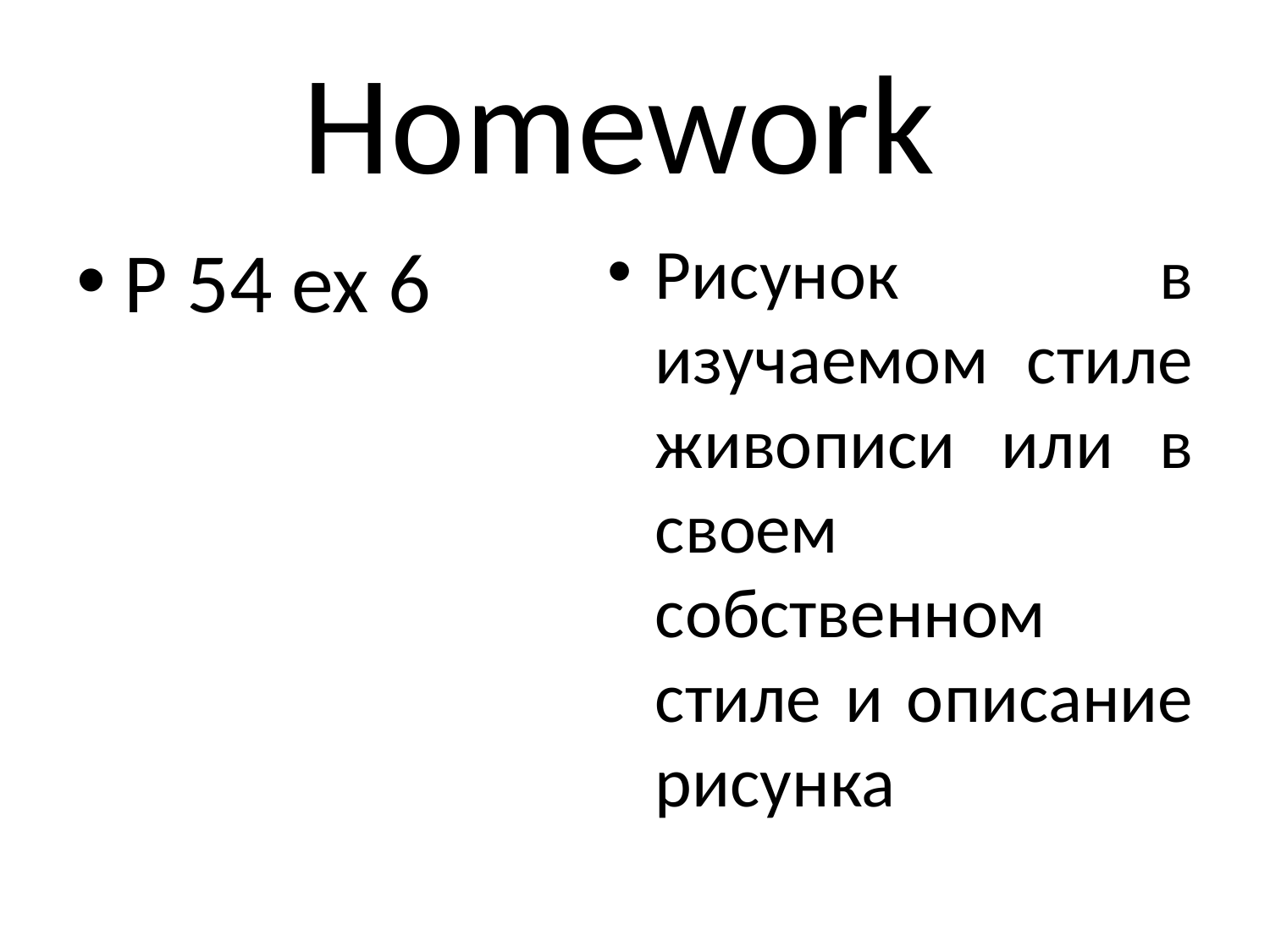

# Homework
P 54 ex 6
Рисунок в изучаемом стиле живописи или в своем собственном стиле и описание рисунка